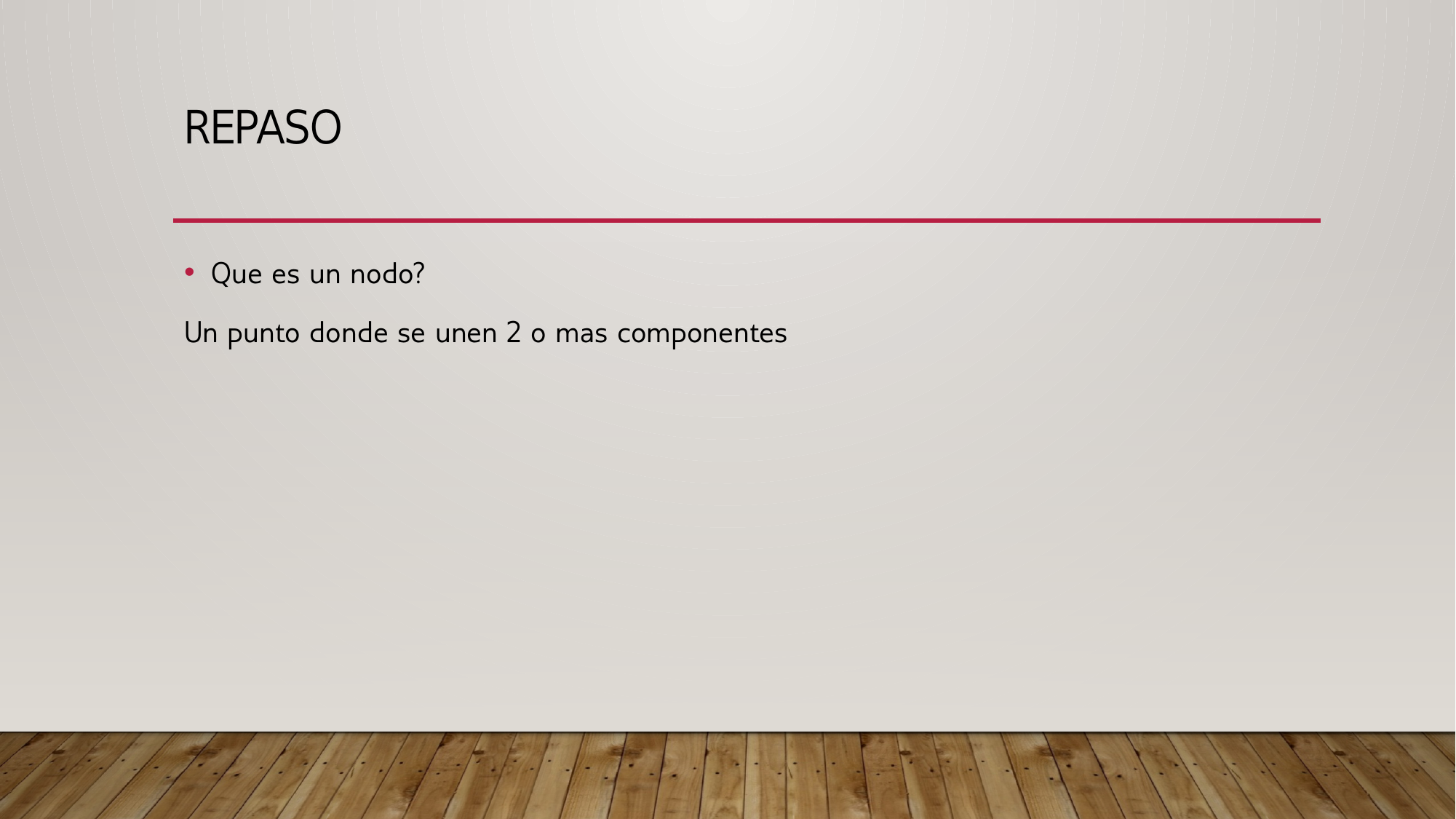

# REPASO
Que es un nodo?
Un punto donde se unen 2 o mas componentes